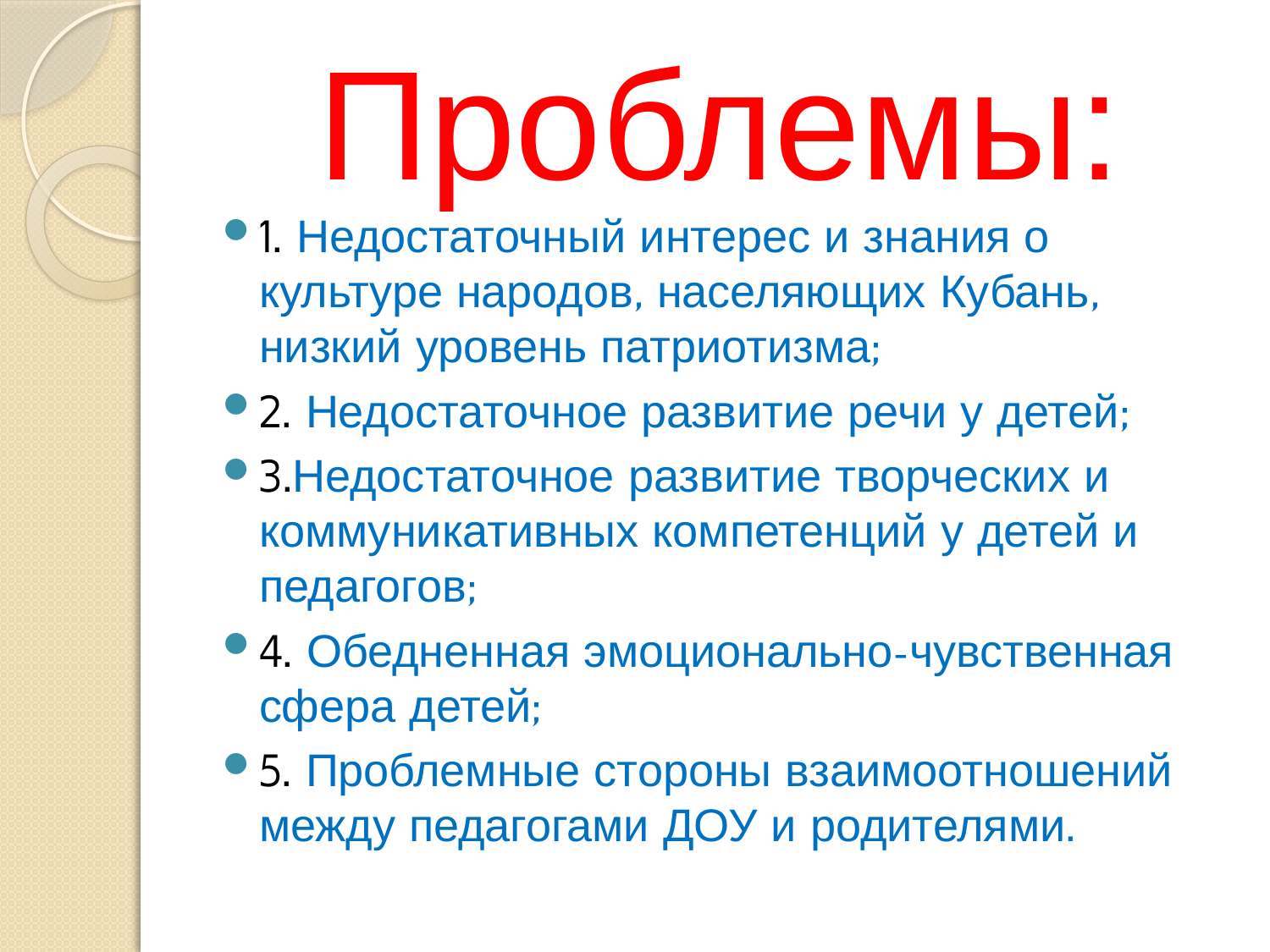

# Проблемы:
1. Недостаточный интерес и знания о культуре народов, населяющих Кубань, низкий уровень патриотизма;
2. Недостаточное развитие речи у детей;
3.Недостаточное развитие творческих и коммуникативных компетенций у детей и педагогов;
4. Обедненная эмоционально-чувственная сфера детей;
5. Проблемные стороны взаимоотношений между педагогами ДОУ и родителями.